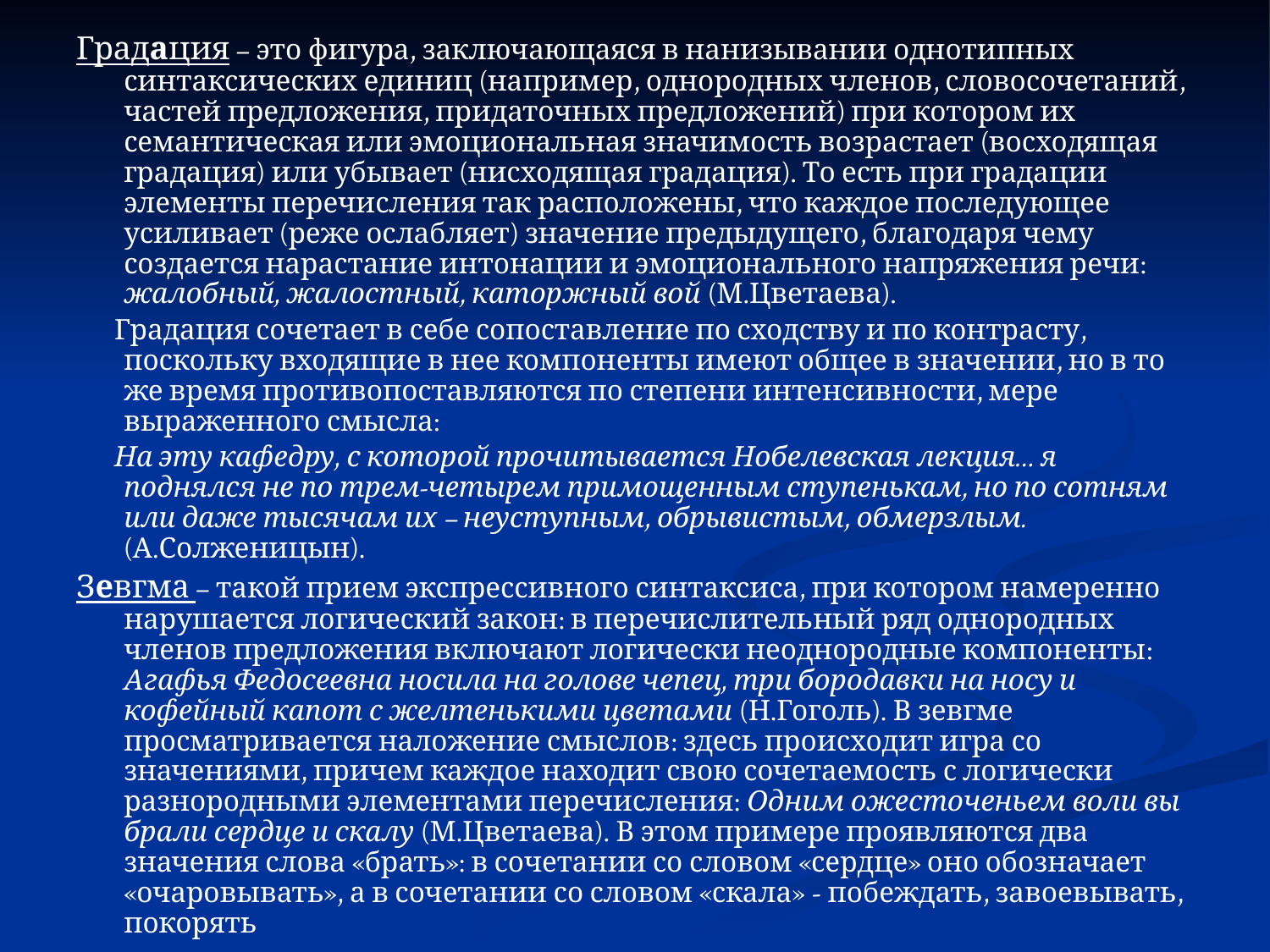

Градация – это фигура, заключающаяся в нанизывании однотипных синтаксических единиц (например, однородных членов, словосочетаний, частей предложения, придаточных предложений) при котором их семантическая или эмоциональная значимость возрастает (восходящая градация) или убывает (нисходящая градация). То есть при градации элементы перечисления так расположены, что каждое последующее усиливает (реже ослабляет) значение предыдущего, благодаря чему создается нарастание интонации и эмоционального напряжения речи: жалобный, жалостный, каторжный вой (М.Цветаева).
      Градация сочетает в себе сопоставление по сходству и по контрасту, поскольку входящие в нее компоненты имеют общее в значении, но в то же время противопоставляются по степени интенсивности, мере выраженного смысла:
      На эту кафедру, с которой прочитывается Нобелевская лекция… я поднялся не по трем-четырем примощенным ступенькам, но по сотням или даже тысячам их – неуступным, обрывистым, обмерзлым. (А.Солженицын).
Зевгма – такой прием экспрессивного синтаксиса, при котором намеренно нарушается логический закон: в перечислительный ряд однородных членов предложения включают логически неоднородные компоненты: Агафья Федосеевна носила на голове чепец, три бородавки на носу и кофейный капот с желтенькими цветами (Н.Гоголь). В зевгме просматривается наложение смыслов: здесь происходит игра со значениями, причем каждое находит свою сочетаемость с логически разнородными элементами перечисления: Одним ожесточеньем воли вы брали сердце и скалу (М.Цветаева). В этом примере проявляются два значения слова «брать»: в сочетании со словом «сердце» оно обозначает «очаровывать», а в сочетании со словом «скала» - побеждать, завоевывать, покорять